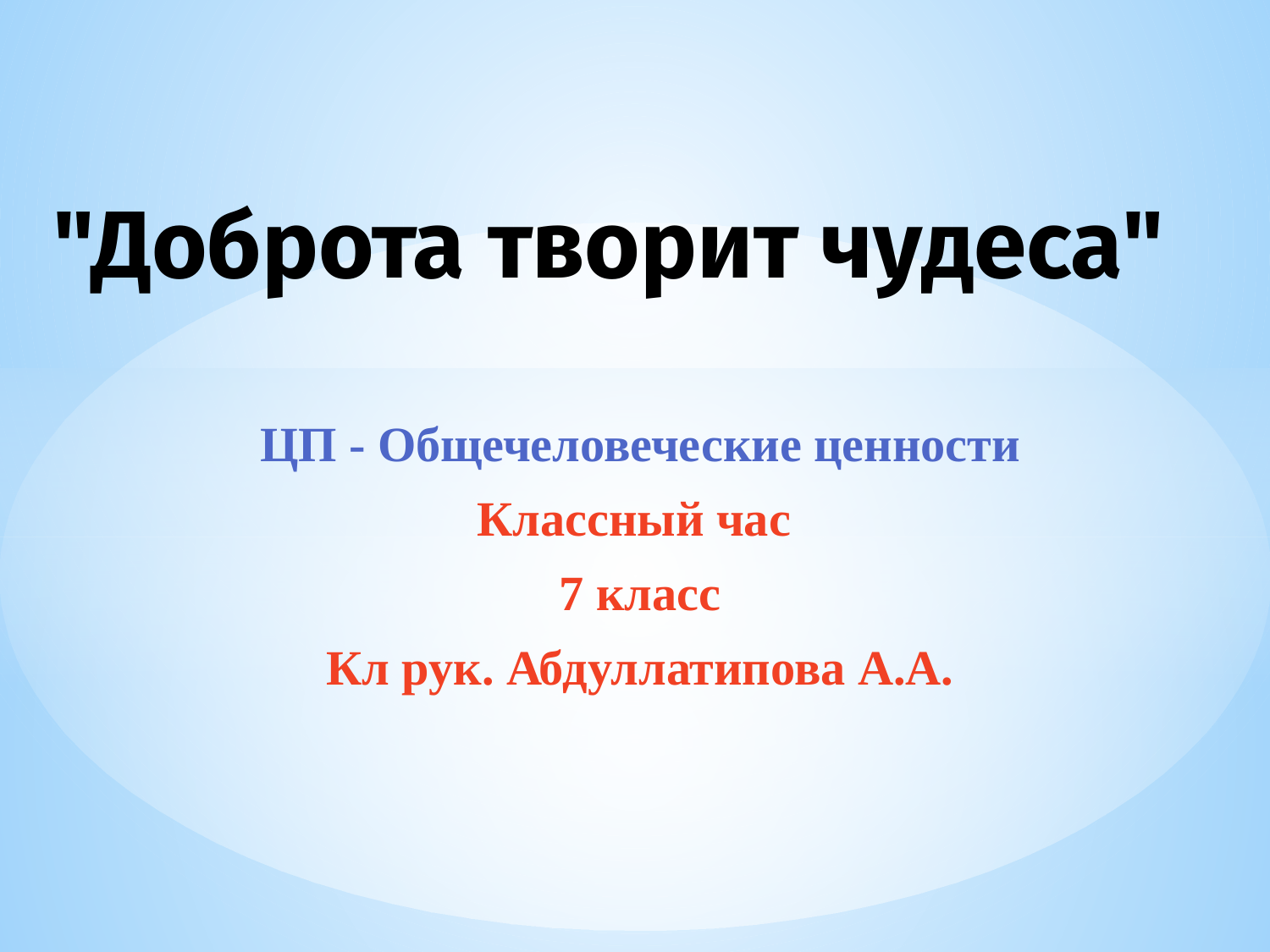

# "Доброта творит чудеса"
ЦП - Общечеловеческие ценности
Классный час
7 класс
Кл рук. Абдуллатипова А.А.